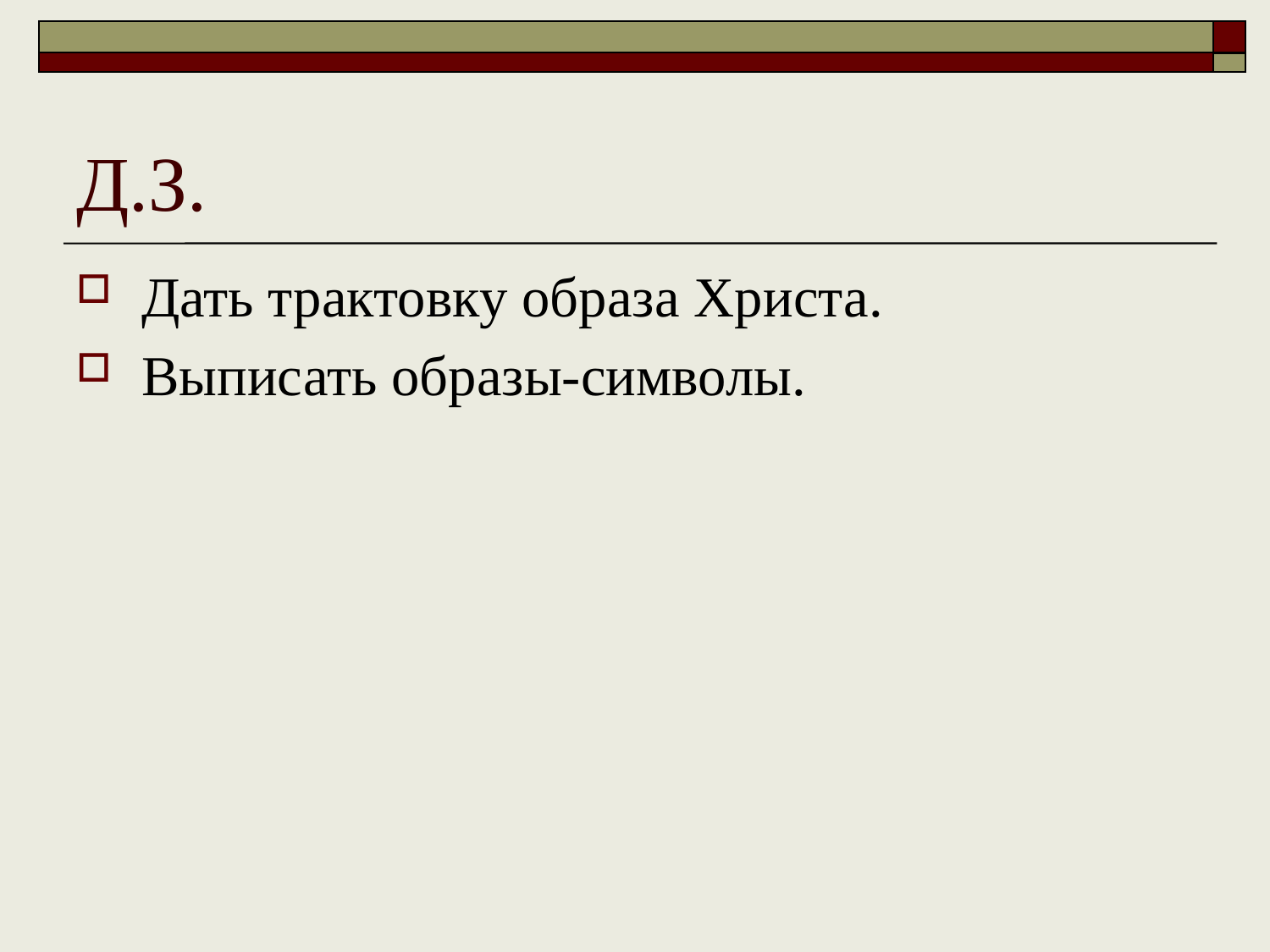

# Д.З.
Дать трактовку образа Христа.
Выписать образы-символы.